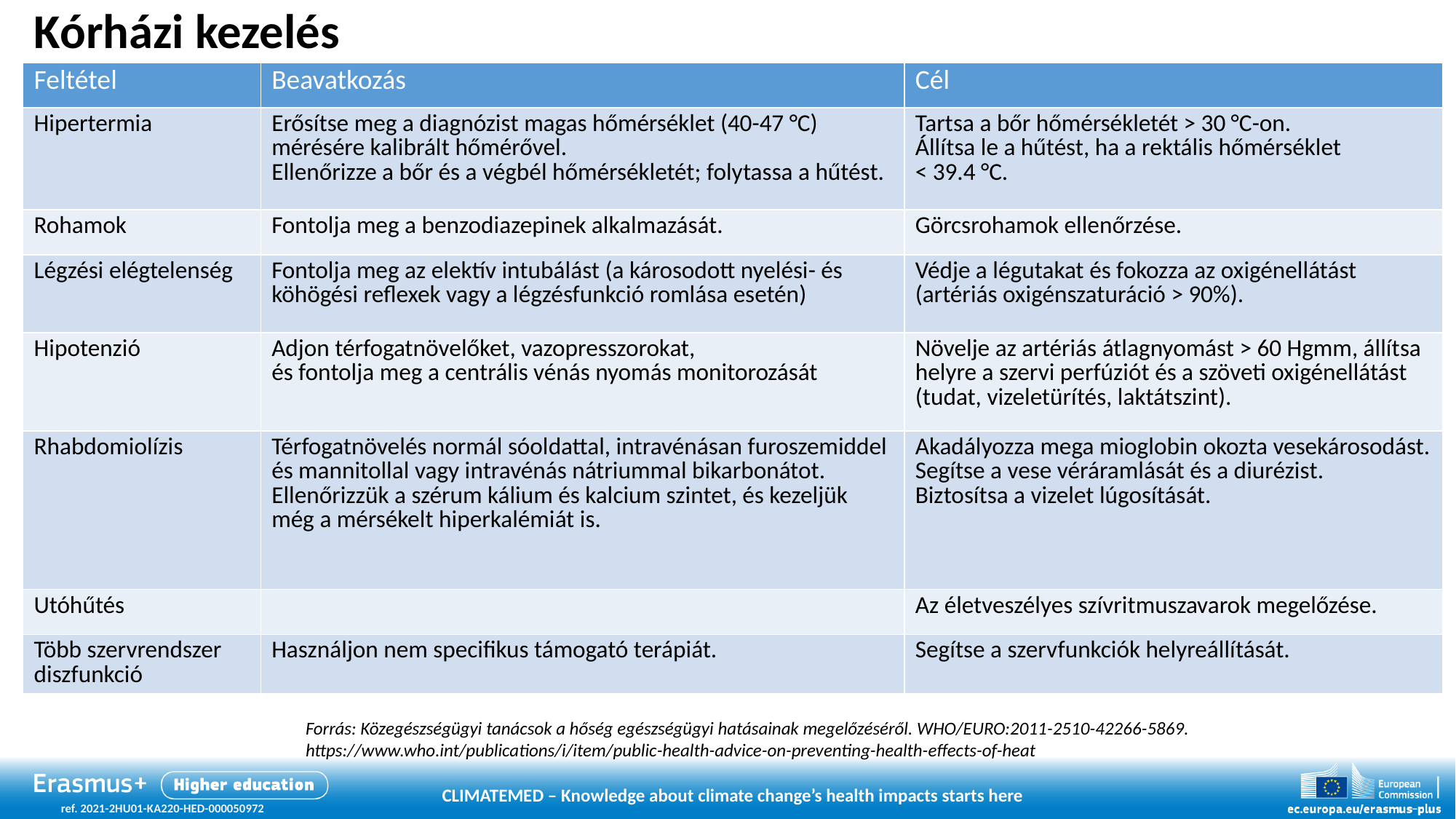

# Kórházi kezelés
| Feltétel | Beavatkozás | Cél |
| --- | --- | --- |
| Hipertermia | Erősítse meg a diagnózist magas hőmérséklet (40-47 °C) mérésére kalibrált hőmérővel. Ellenőrizze a bőr és a végbél hőmérsékletét; folytassa a hűtést. | Tartsa a bőr hőmérsékletét > 30 °C-on. Állítsa le a hűtést, ha a rektális hőmérséklet < 39.4 °C. |
| Rohamok | Fontolja meg a benzodiazepinek alkalmazását. | Görcsrohamok ellenőrzése. |
| Légzési elégtelenség | Fontolja meg az elektív intubálást (a károsodott nyelési- és köhögési reflexek vagy a légzésfunkció romlása esetén) | Védje a légutakat és fokozza az oxigénellátást (artériás oxigénszaturáció > 90%). |
| Hipotenzió | Adjon térfogatnövelőket, vazopresszorokat, és fontolja meg a centrális vénás nyomás monitorozását | Növelje az artériás átlagnyomást > 60 Hgmm, állítsa helyre a szervi perfúziót és a szöveti oxigénellátást (tudat, vizeletürítés, laktátszint). |
| Rhabdomiolízis | Térfogatnövelés normál sóoldattal, intravénásan furoszemiddel és mannitollal vagy intravénás nátriummal bikarbonátot. Ellenőrizzük a szérum kálium és kalcium szintet, és kezeljük még a mérsékelt hiperkalémiát is. | Akadályozza mega mioglobin okozta vesekárosodást. Segítse a vese véráramlását és a diurézist. Biztosítsa a vizelet lúgosítását. |
| Utóhűtés |  | Az életveszélyes szívritmuszavarok megelőzése. |
| Több szervrendszer diszfunkció | Használjon nem specifikus támogató terápiát. | Segítse a szervfunkciók helyreállítását. |
Forrás: Közegészségügyi tanácsok a hőség egészségügyi hatásainak megelőzéséről. WHO/EURO:2011-2510-42266-5869. https://www.who.int/publications/i/item/public-health-advice-on-preventing-health-effects-of-heat